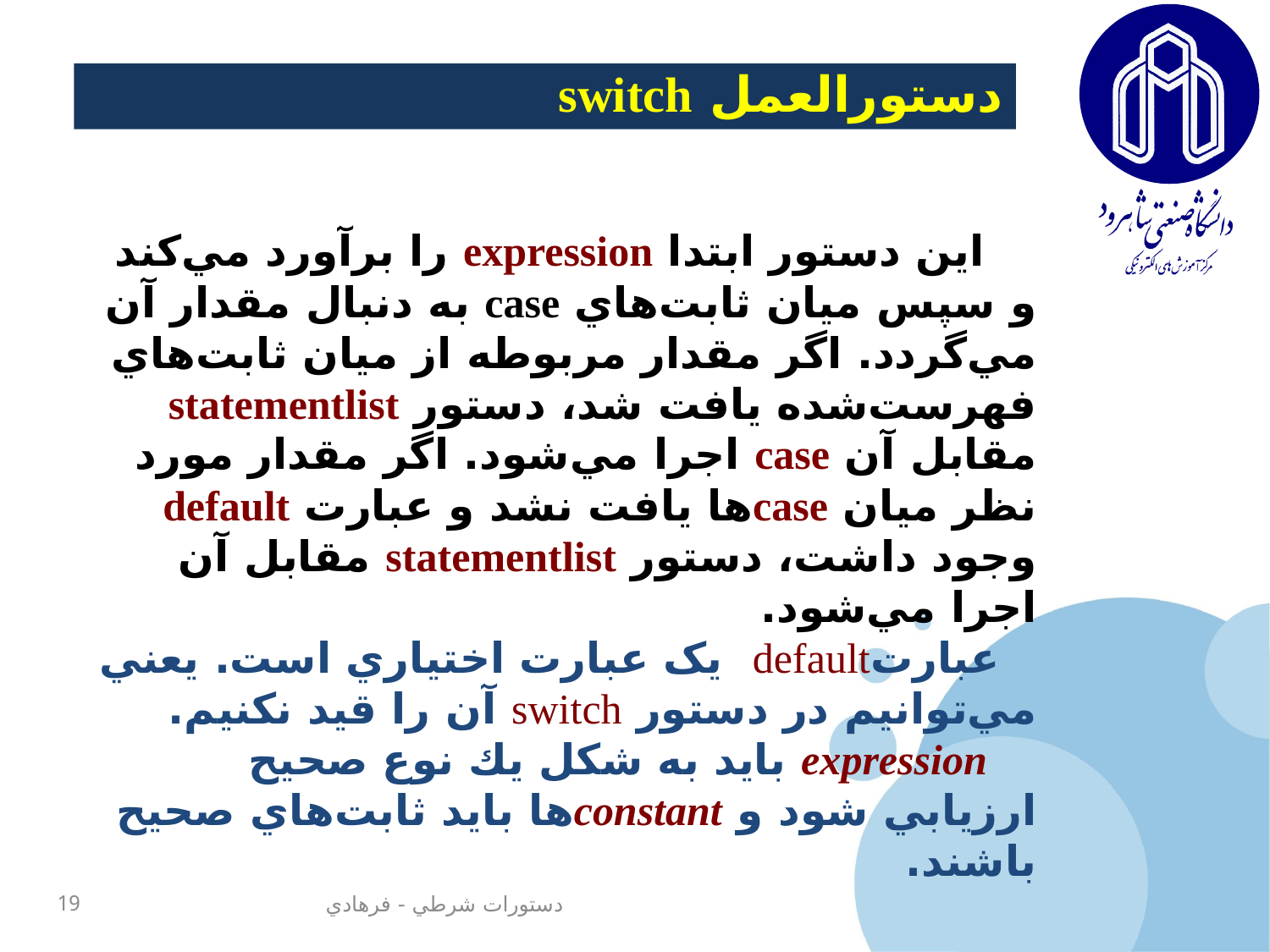

دستورالعمل switch
 اين دستور ابتدا expression را برآورد مي‌كند و سپس ميان ثابت‌هاي case به دنبال مقدار آن مي‌گردد. اگر مقدار مربوطه از ميان ثابت‌هاي فهرست‌شده يافت شد، دستور statementlist مقابل آن case اجرا مي‌شود. اگر مقدار مورد نظر ميان caseها يافت نشد و عبارت default وجود داشت، دستور statementlist مقابل آن اجرا مي‌شود.
عبارتdefault  يک عبارت اختياري است. يعني مي‌توانيم در دستور switch آن را قيد نکنيم.
 expression بايد به شکل يك نوع صحيح ارزيابي شود و constantها بايد ثابت‌هاي صحيح باشند.

19
دستورات شرطي - فرهادي